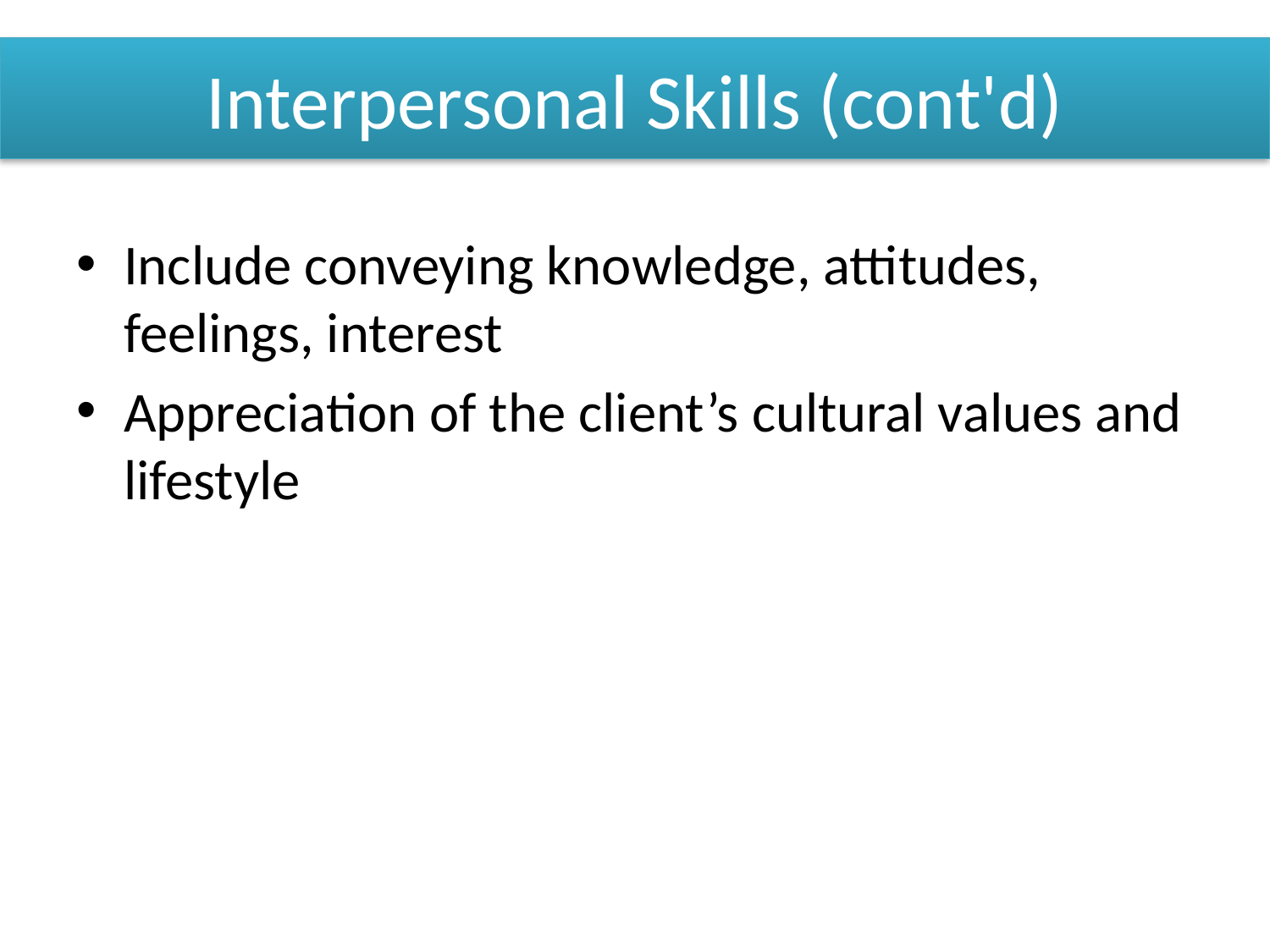

# Interpersonal Skills (cont'd)
Include conveying knowledge, attitudes, feelings, interest
Appreciation of the client’s cultural values and lifestyle